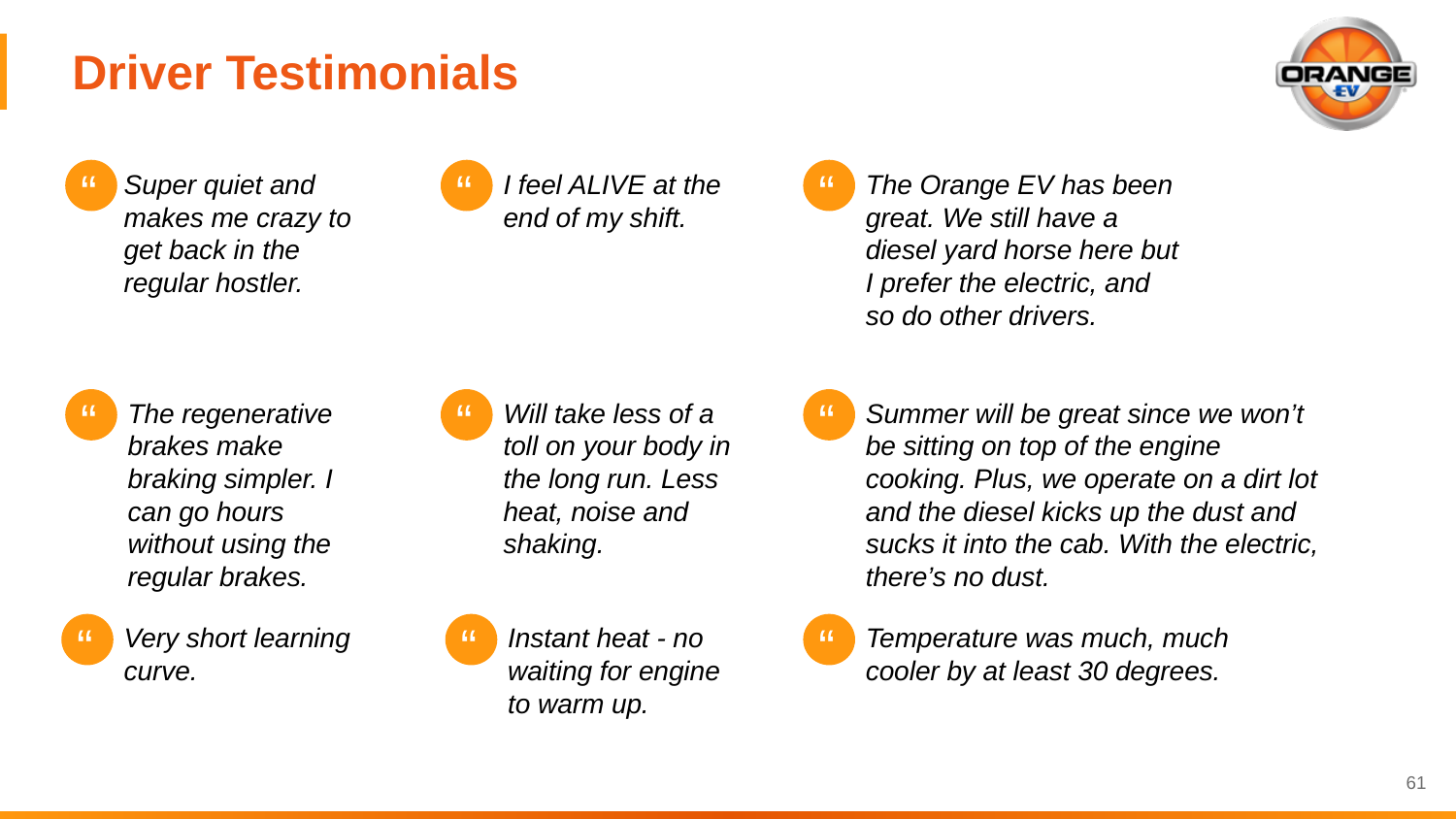

# Driver Testimonials
“

“

“

Super quiet and makes me crazy to get back in the regular hostler.
The Orange EV has been great. We still have a diesel yard horse here but I prefer the electric, and so do other drivers.
I feel ALIVE at the end of my shift.
“

“

“

The regenerative brakes make braking simpler. I can go hours without using the regular brakes.
Will take less of a toll on your body in the long run. Less heat, noise and shaking.
Summer will be great since we won’t be sitting on top of the engine cooking. Plus, we operate on a dirt lot and the diesel kicks up the dust and sucks it into the cab. With the electric, there’s no dust.
“

“

“

Very short learning curve.
Instant heat - no waiting for engine to warm up.
Temperature was much, much cooler by at least 30 degrees.